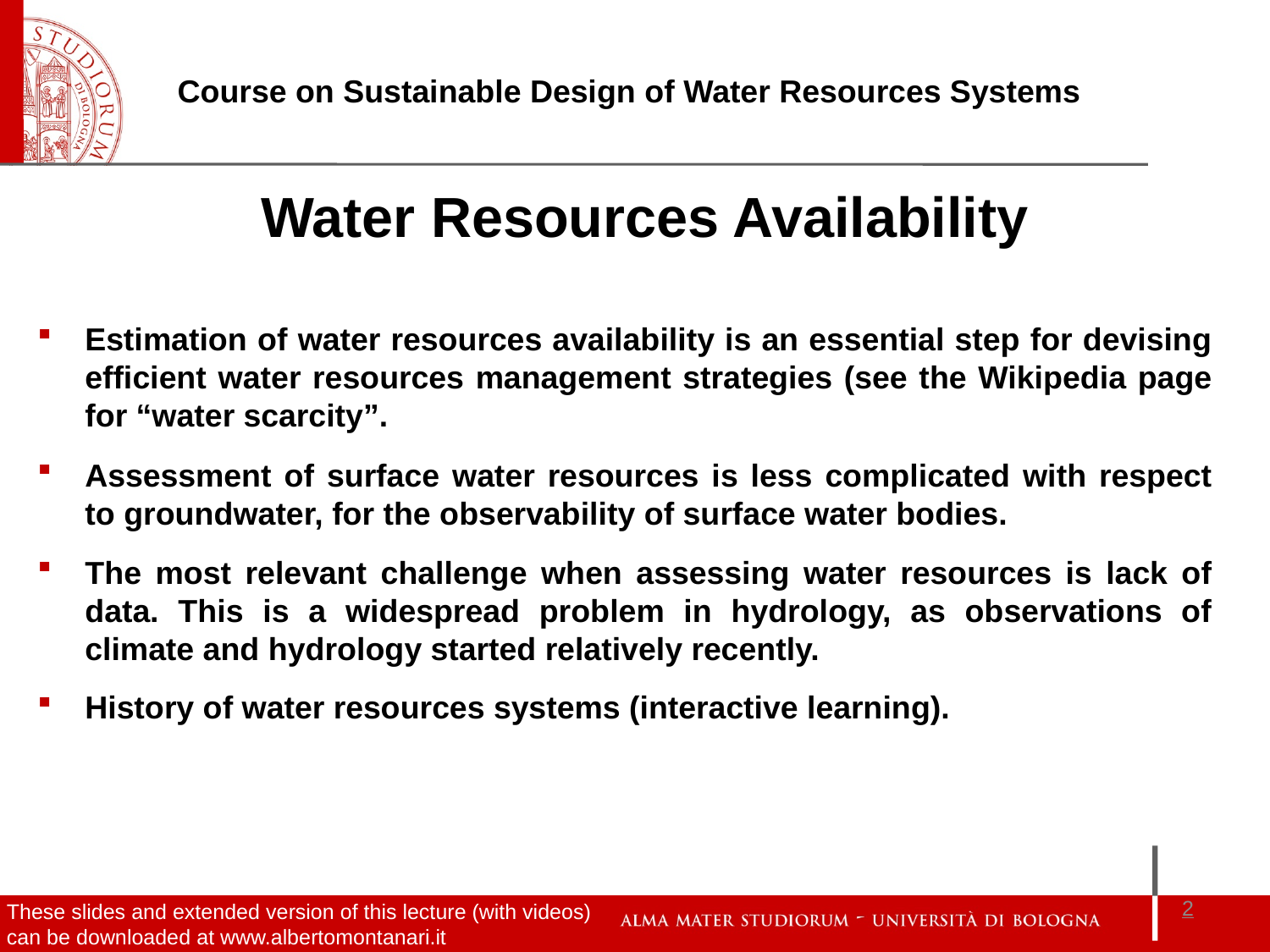

Water Resources Availability
Estimation of water resources availability is an essential step for devising efficient water resources management strategies (see the Wikipedia page for “water scarcity”.
Assessment of surface water resources is less complicated with respect to groundwater, for the observability of surface water bodies.
The most relevant challenge when assessing water resources is lack of data. This is a widespread problem in hydrology, as observations of climate and hydrology started relatively recently.
History of water resources systems (interactive learning).

2